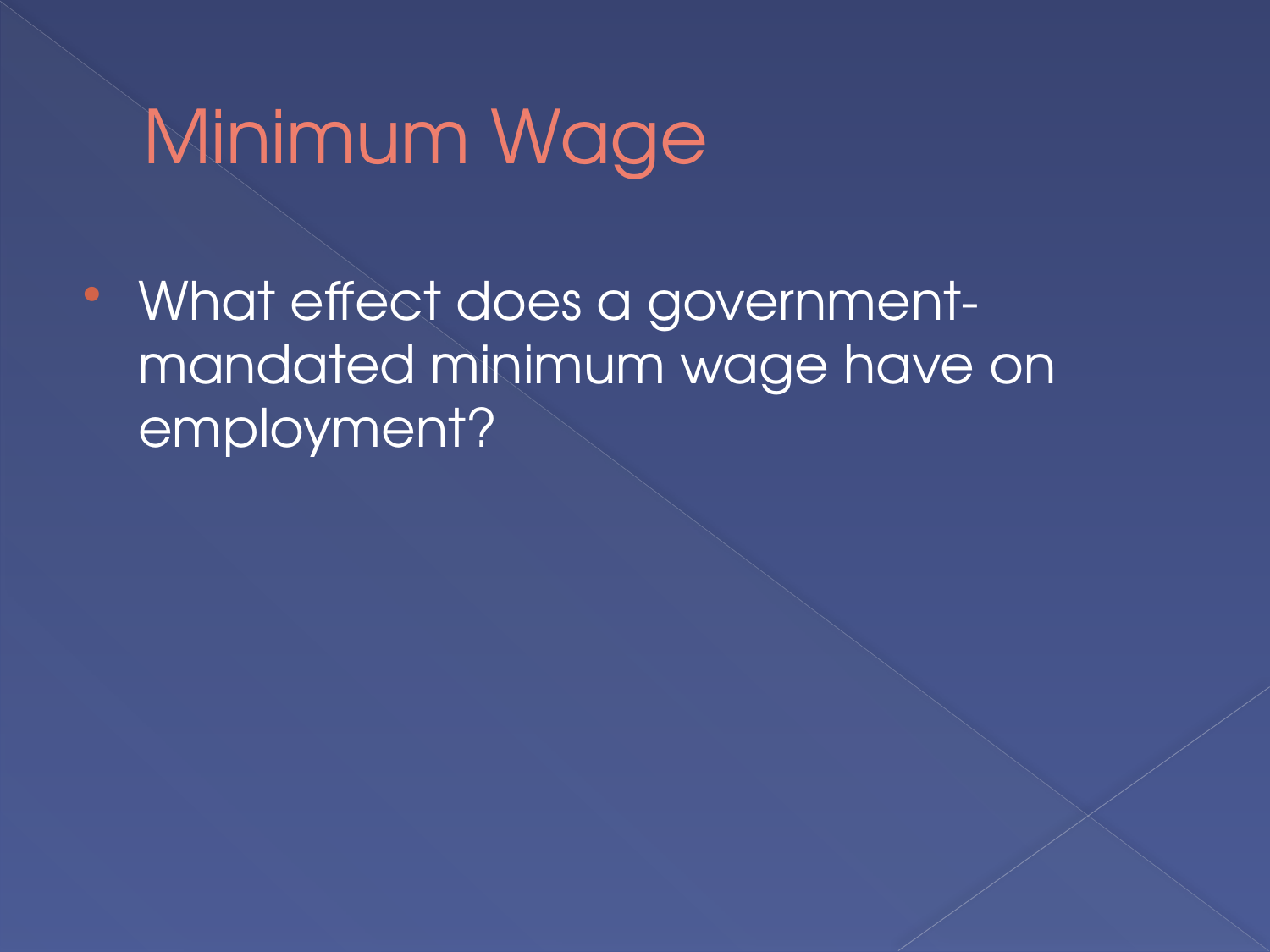

# Minimum Wage
What effect does a government-mandated minimum wage have on employment?